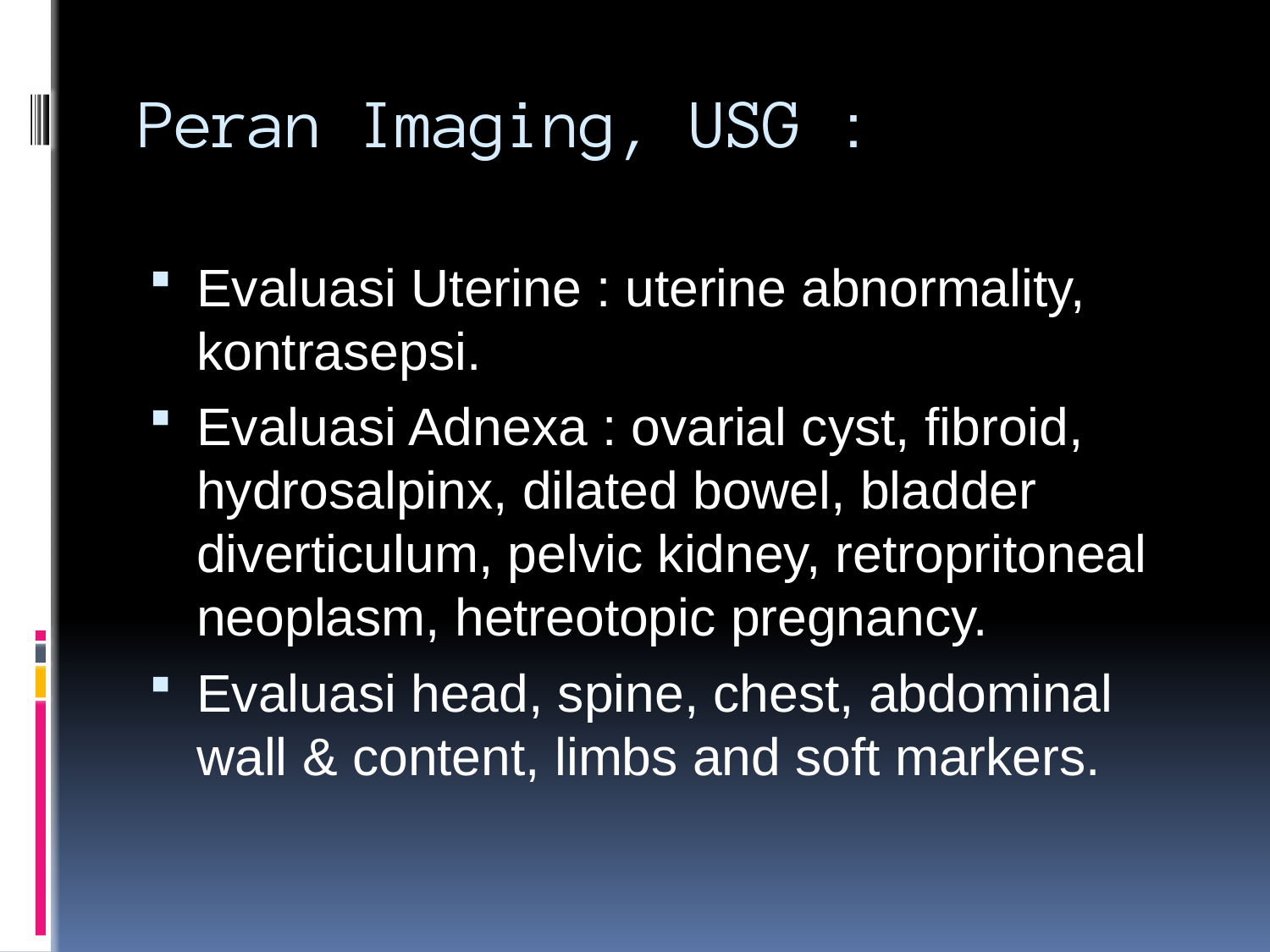

# Peran Imaging, USG :
Evaluasi Uterine : uterine abnormality, kontrasepsi.
Evaluasi Adnexa : ovarial cyst, fibroid, hydrosalpinx, dilated bowel, bladder diverticulum, pelvic kidney, retropritoneal neoplasm, hetreotopic pregnancy.
Evaluasi head, spine, chest, abdominal wall & content, limbs and soft markers.